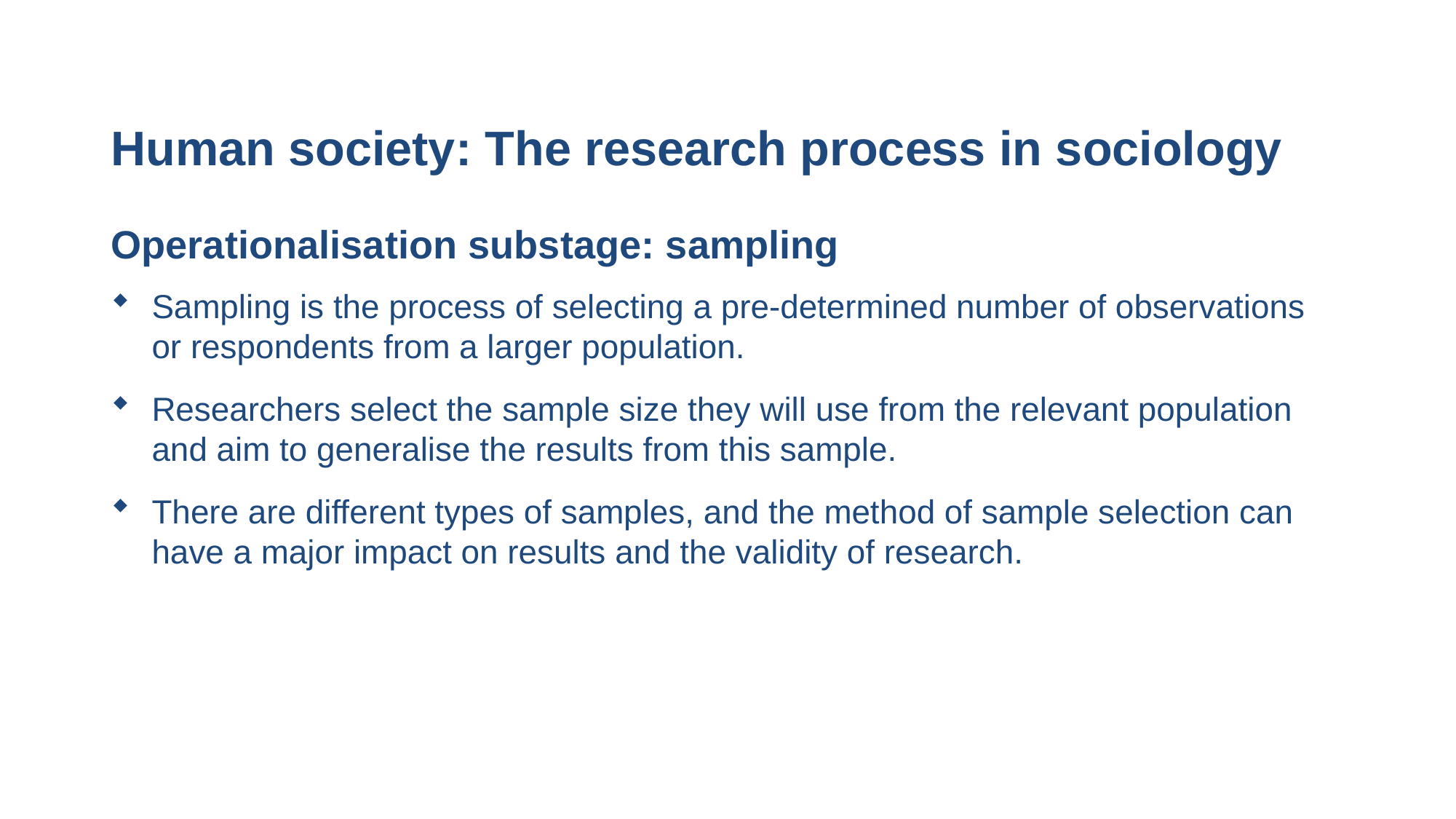

# Human society: The research process in sociology
Operationalisation substage: sampling
Sampling is the process of selecting a pre-determined number of observations or respondents from a larger population.
Researchers select the sample size they will use from the relevant population and aim to generalise the results from this sample.
There are different types of samples, and the method of sample selection can have a major impact on results and the validity of research.